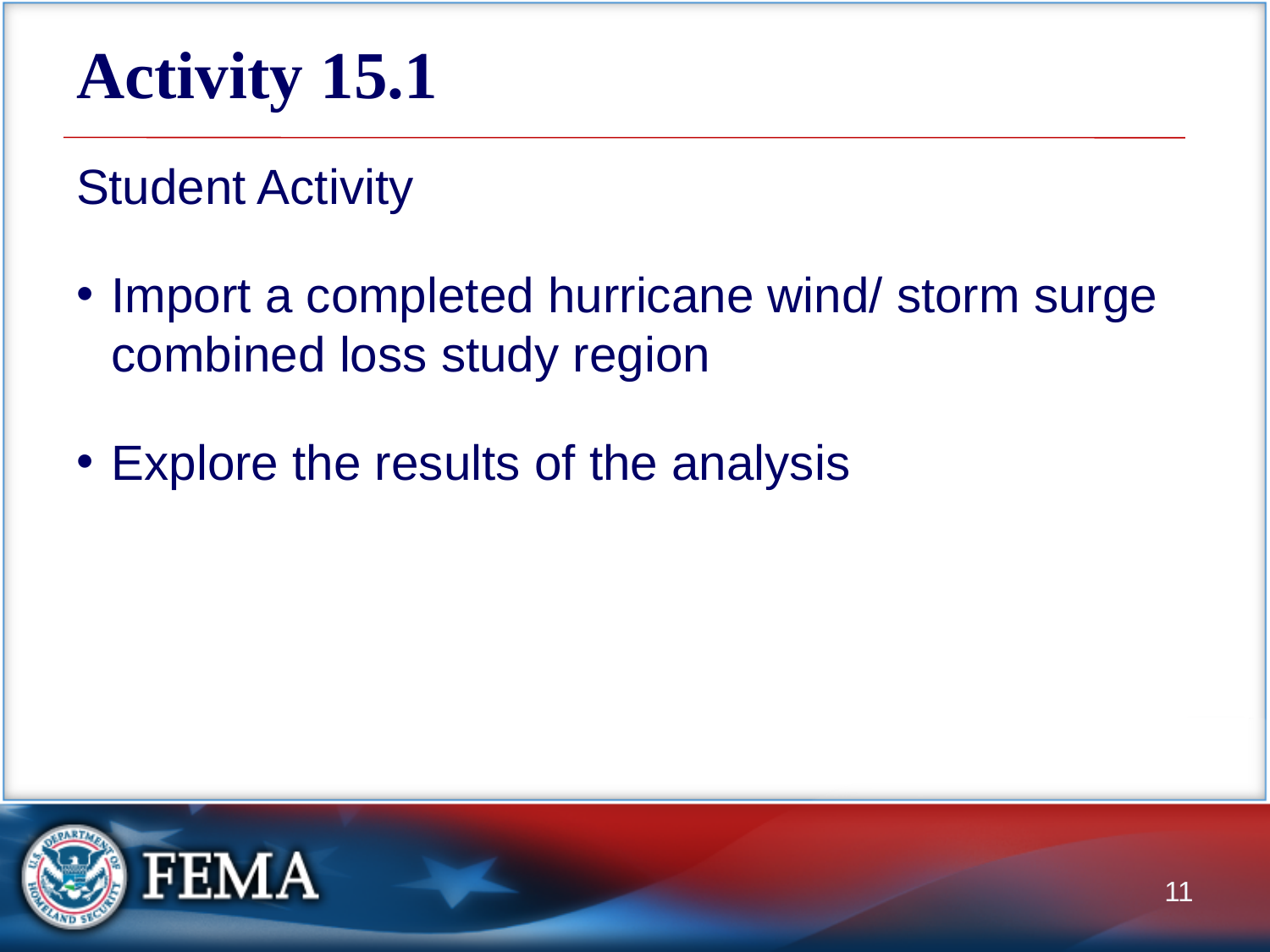

# Activity 15.1
Student Activity
Import a completed hurricane wind/ storm surge combined loss study region
Explore the results of the analysis
11